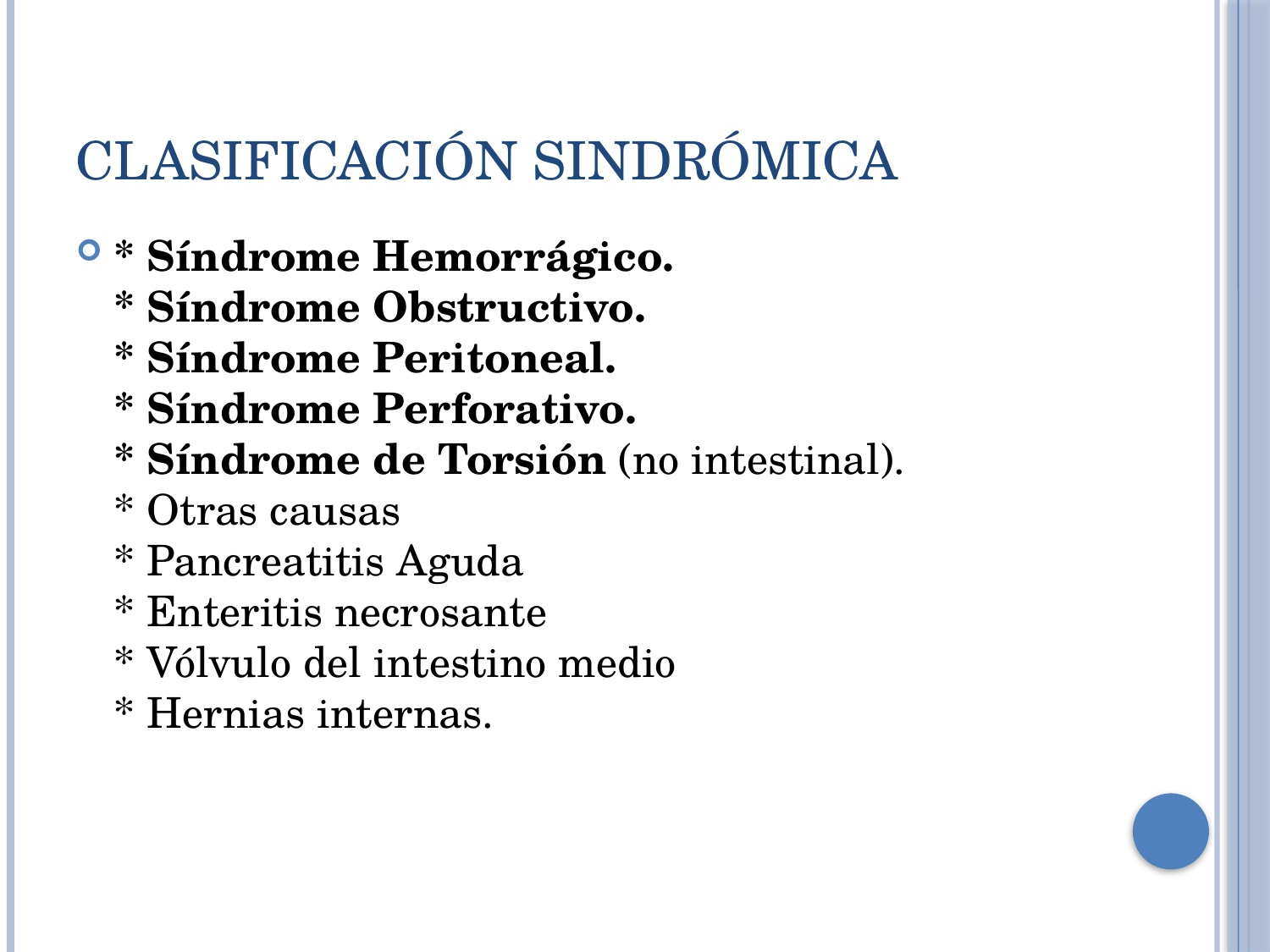

# Clasificación Sindrómica
* Síndrome Hemorrágico.
* Síndrome Obstructivo.
* Síndrome Peritoneal.
* Síndrome Perforativo.
* Síndrome de Torsión (no intestinal).
* Otras causas
* Pancreatitis Aguda
* Enteritis necrosante
* Vólvulo del intestino medio
* Hernias internas.